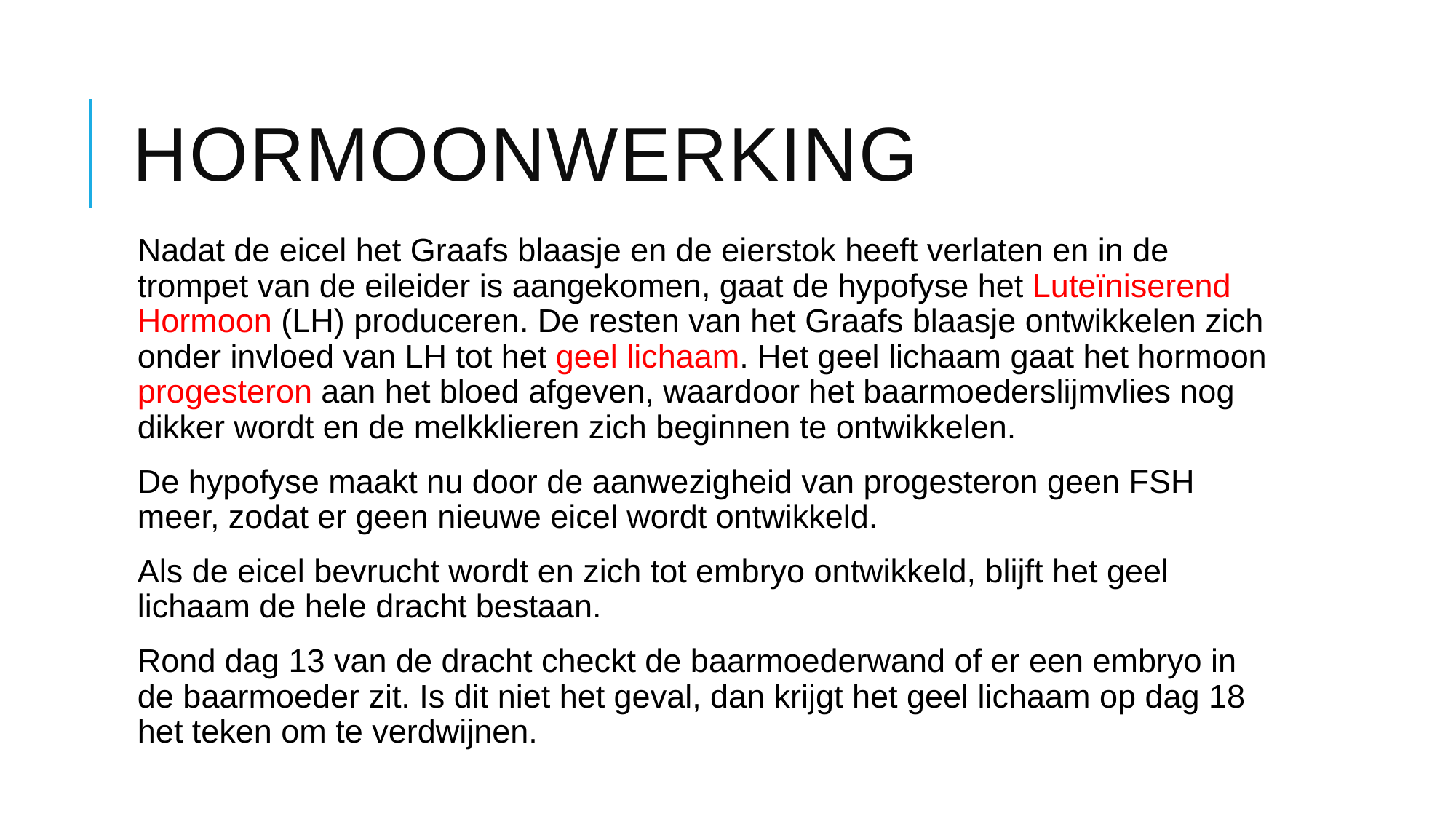

# Hormoonwerking
Nadat de eicel het Graafs blaasje en de eierstok heeft verlaten en in de trompet van de eileider is aangekomen, gaat de hypofyse het Luteïniserend Hormoon (LH) produceren. De resten van het Graafs blaasje ontwikkelen zich onder invloed van LH tot het geel lichaam. Het geel lichaam gaat het hormoon progesteron aan het bloed afgeven, waardoor het baarmoederslijmvlies nog dikker wordt en de melkklieren zich beginnen te ontwikkelen.
De hypofyse maakt nu door de aanwezigheid van progesteron geen FSH meer, zodat er geen nieuwe eicel wordt ontwikkeld.
Als de eicel bevrucht wordt en zich tot embryo ontwikkeld, blijft het geel lichaam de hele dracht bestaan.
Rond dag 13 van de dracht checkt de baarmoederwand of er een embryo in de baarmoeder zit. Is dit niet het geval, dan krijgt het geel lichaam op dag 18 het teken om te verdwijnen.